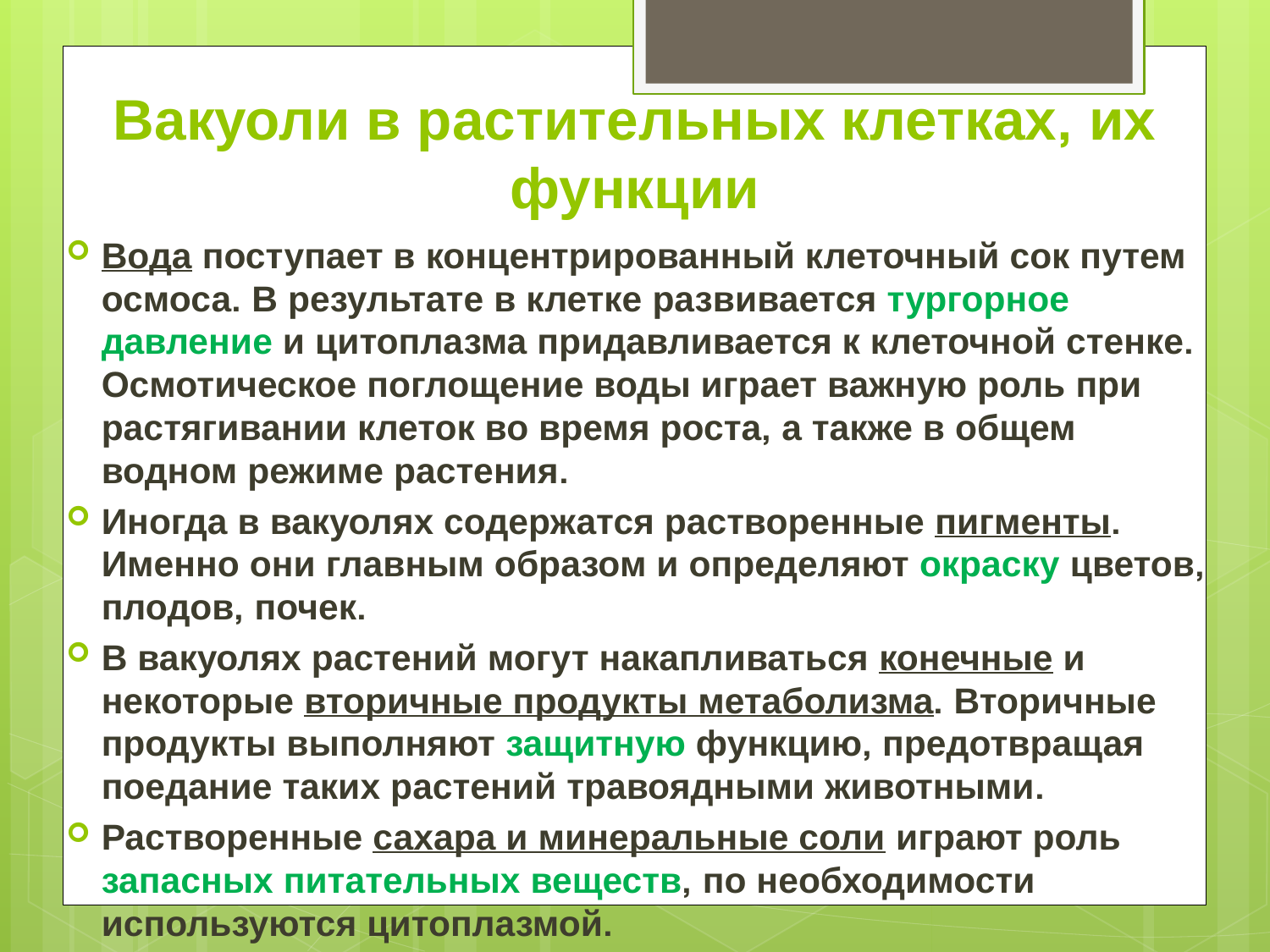

# Вакуоли в растительных клетках, их функции
Вода поступает в концентрированный клеточный сок путем осмоса. В результате в клетке развивается тургорное давление и цитоплазма придавливается к клеточной стенке. Осмотическое поглощение воды играет важную роль при растягивании клеток во время роста, а также в общем водном режиме растения.
Иногда в вакуолях содержатся растворенные пигменты. Именно они главным образом и определяют окраску цветов, плодов, почек.
В вакуолях растений могут накапливаться конечные и некоторые вторичные продукты метаболизма. Вторичные продукты выполняют защитную функцию, предотвращая поедание таких растений травоядными животными.
Растворенные сахара и минеральные соли играют роль запасных питательных веществ, по необходимости используются цитоплазмой.